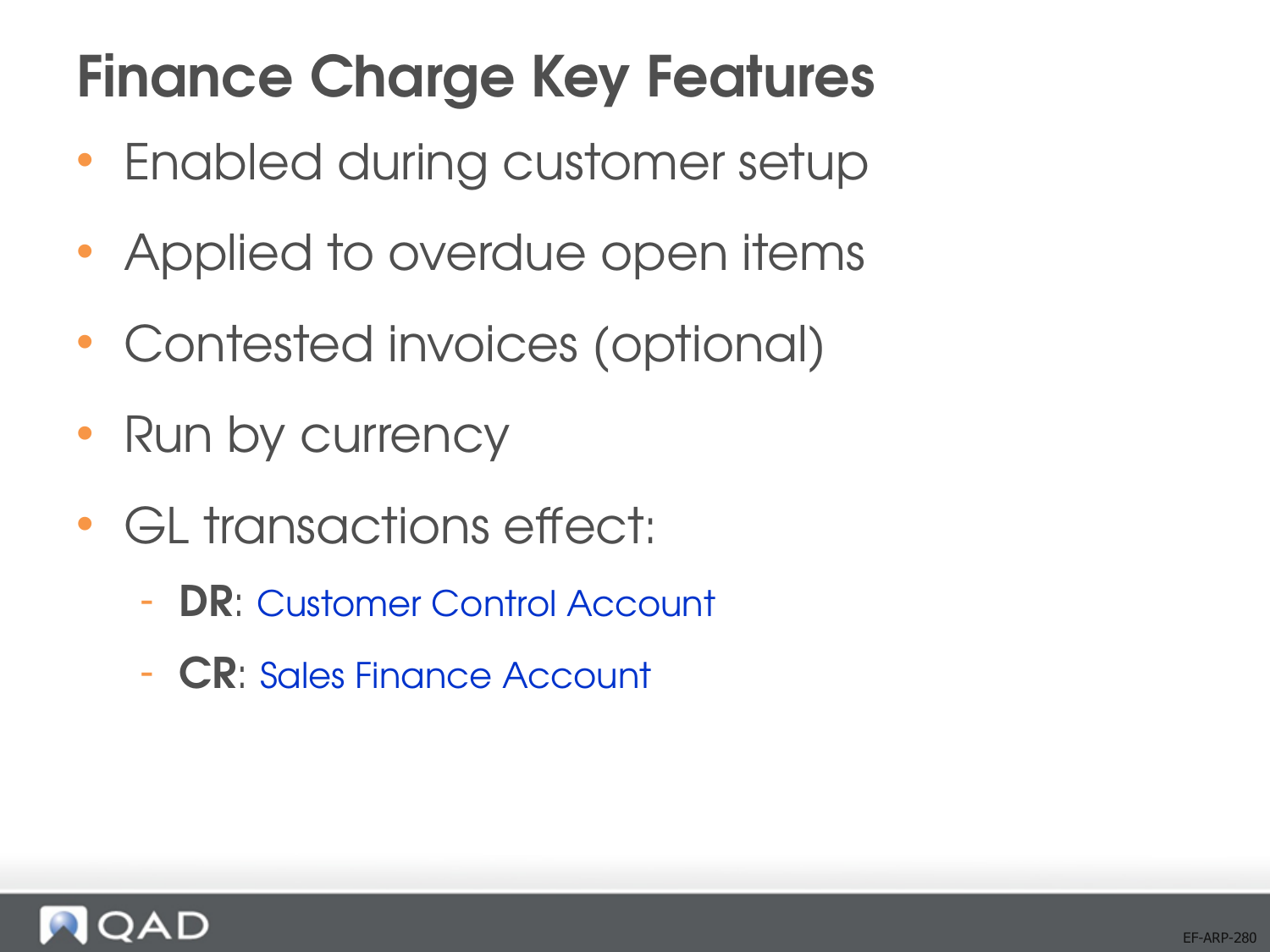

# Finance Charge Key Features
Enabled during customer setup
Applied to overdue open items
Contested invoices (optional)
Run by currency
GL transactions effect:
DR: Customer Control Account
CR: Sales Finance Account
EF-ARP-280